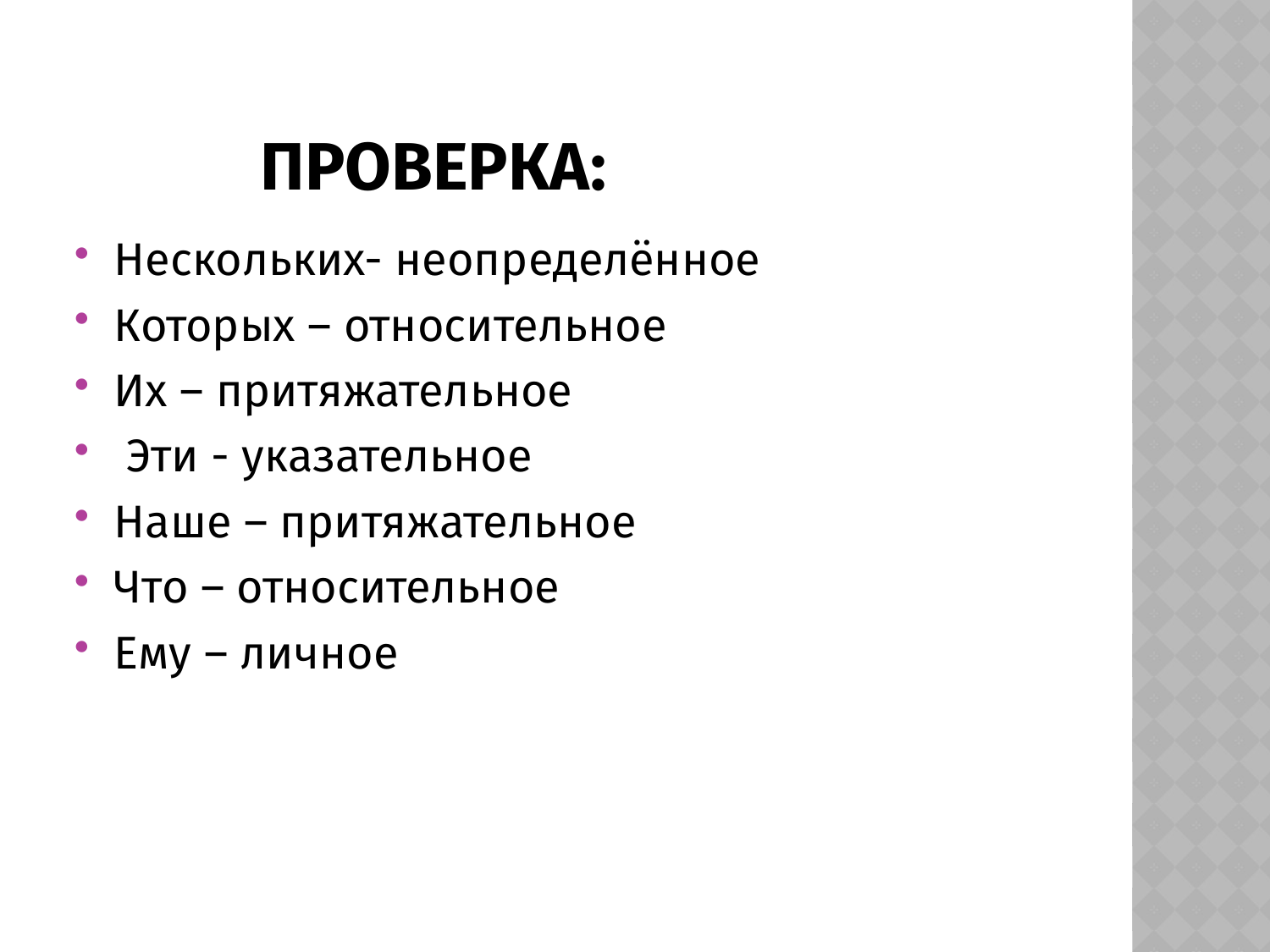

# Проверка:
Нескольких- неопределённое
Которых – относительное
Их – притяжательное
 Эти - указательное
Наше – притяжательное
Что – относительное
Ему – личное